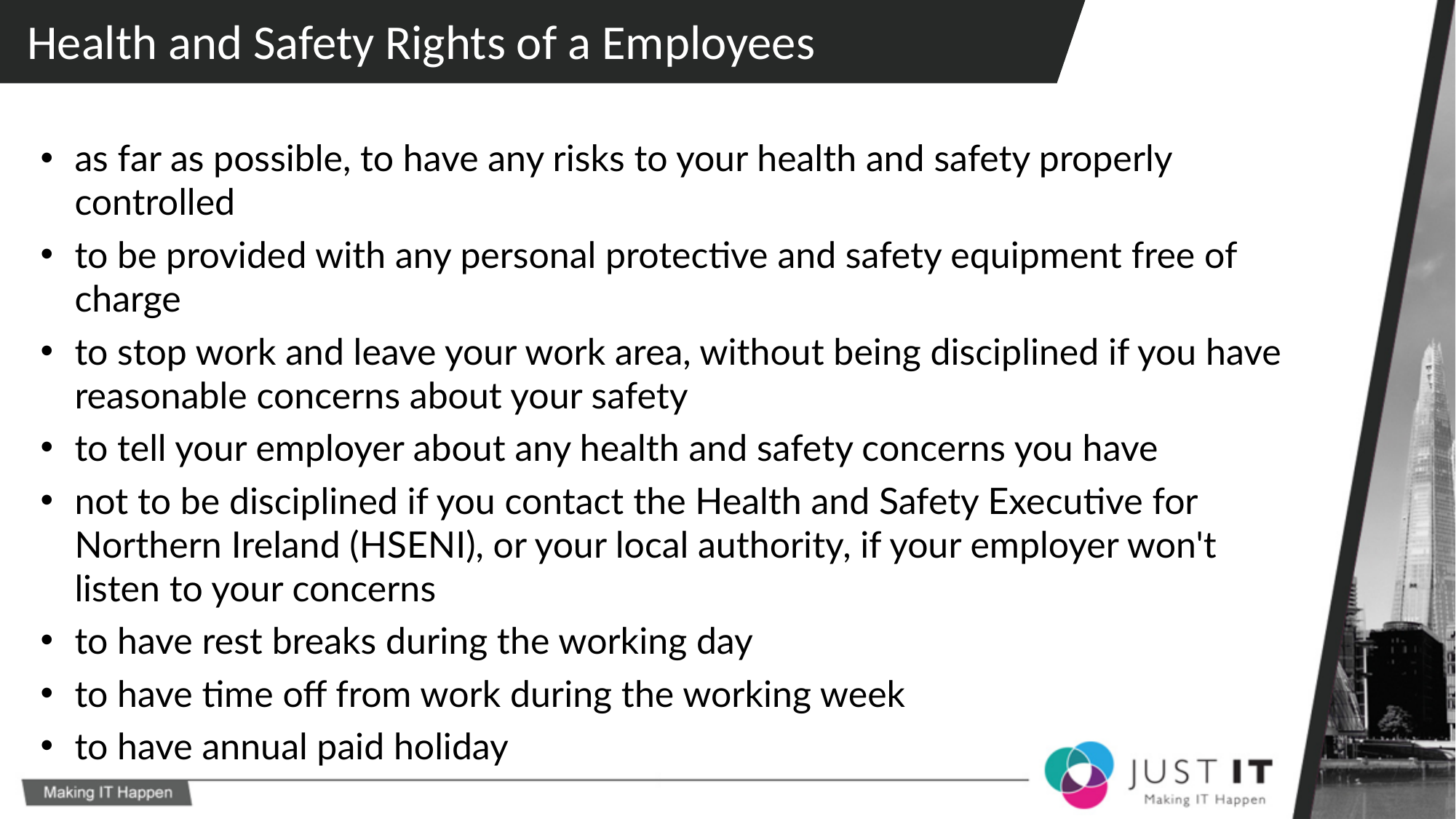

Health and Safety Rights of a Employees
as far as possible, to have any risks to your health and safety properly controlled
to be provided with any personal protective and safety equipment free of charge
to stop work and leave your work area, without being disciplined if you have reasonable concerns about your safety
to tell your employer about any health and safety concerns you have
not to be disciplined if you contact the Health and Safety Executive for Northern Ireland (HSENI), or your local authority, if your employer won't listen to your concerns
to have rest breaks during the working day
to have time off from work during the working week
to have annual paid holiday